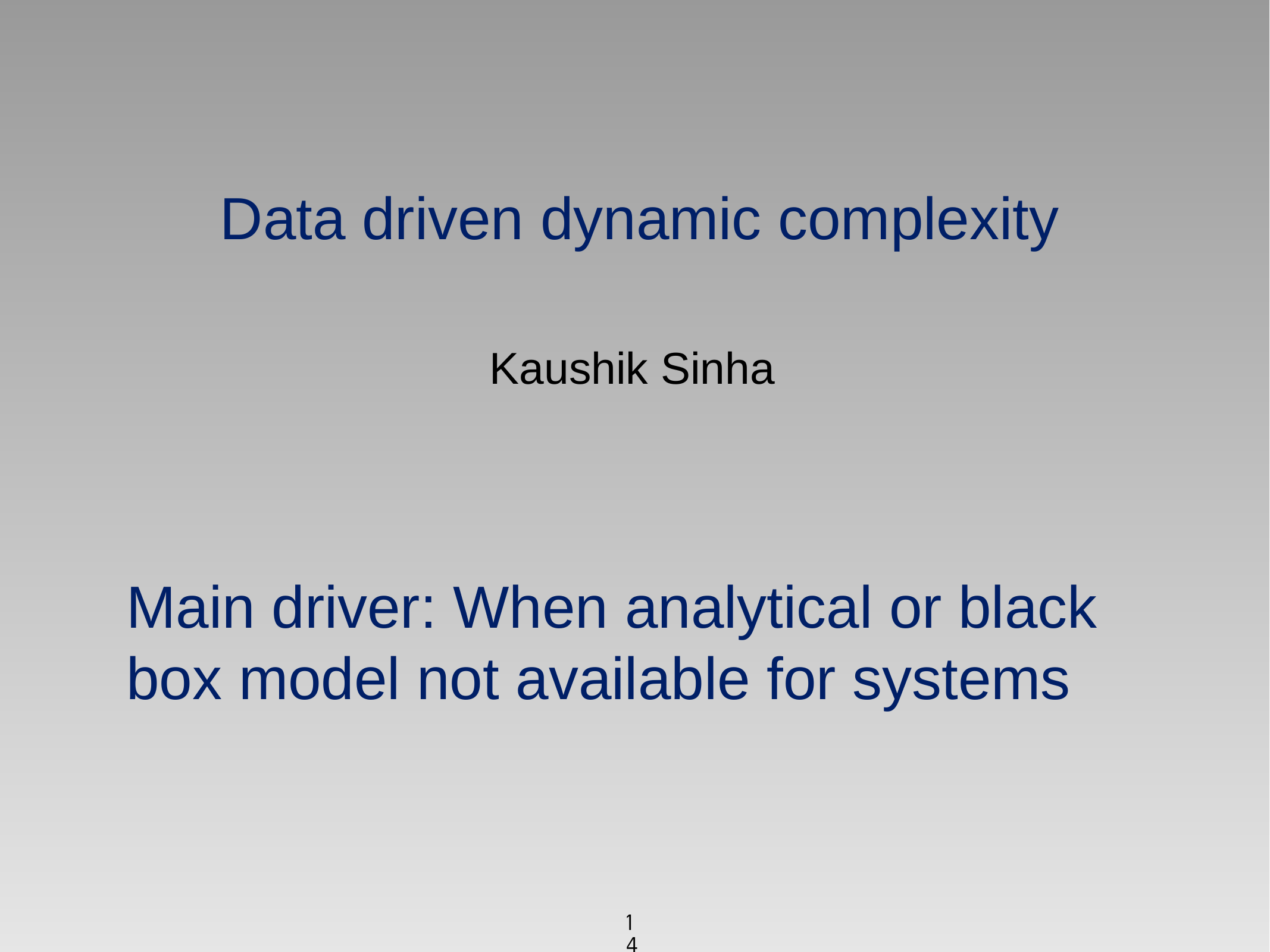

Data driven dynamic complexity
Kaushik Sinha
# Main driver: When analytical or black box model not available for systems
14